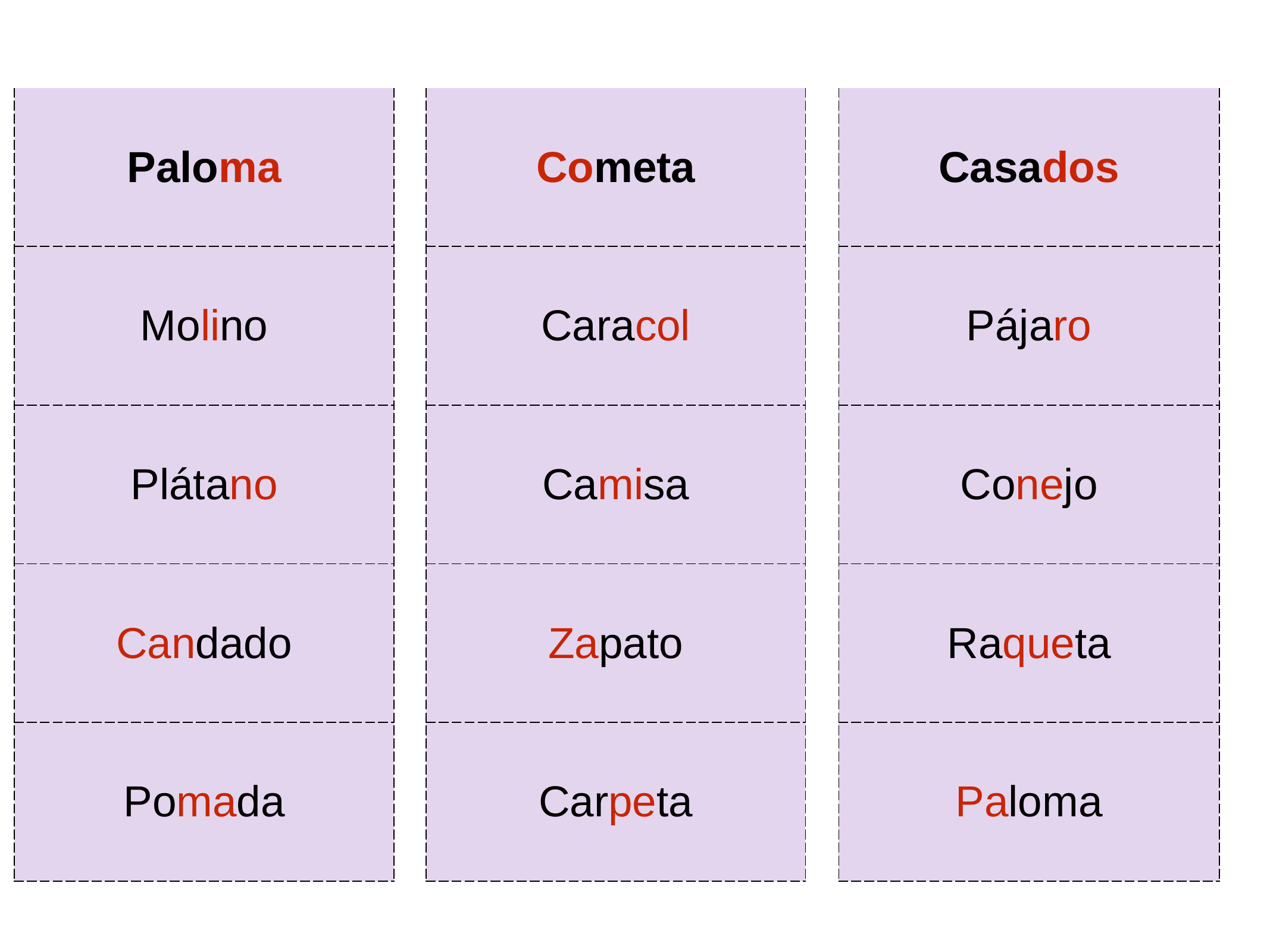

| Paloma |
| --- |
| Molino |
| Plátano |
| Candado |
| Pomada |
| Cometa |
| --- |
| Caracol |
| Camisa |
| Zapato |
| Carpeta |
| Casados |
| --- |
| Pájaro |
| Conejo |
| Raqueta |
| Paloma |